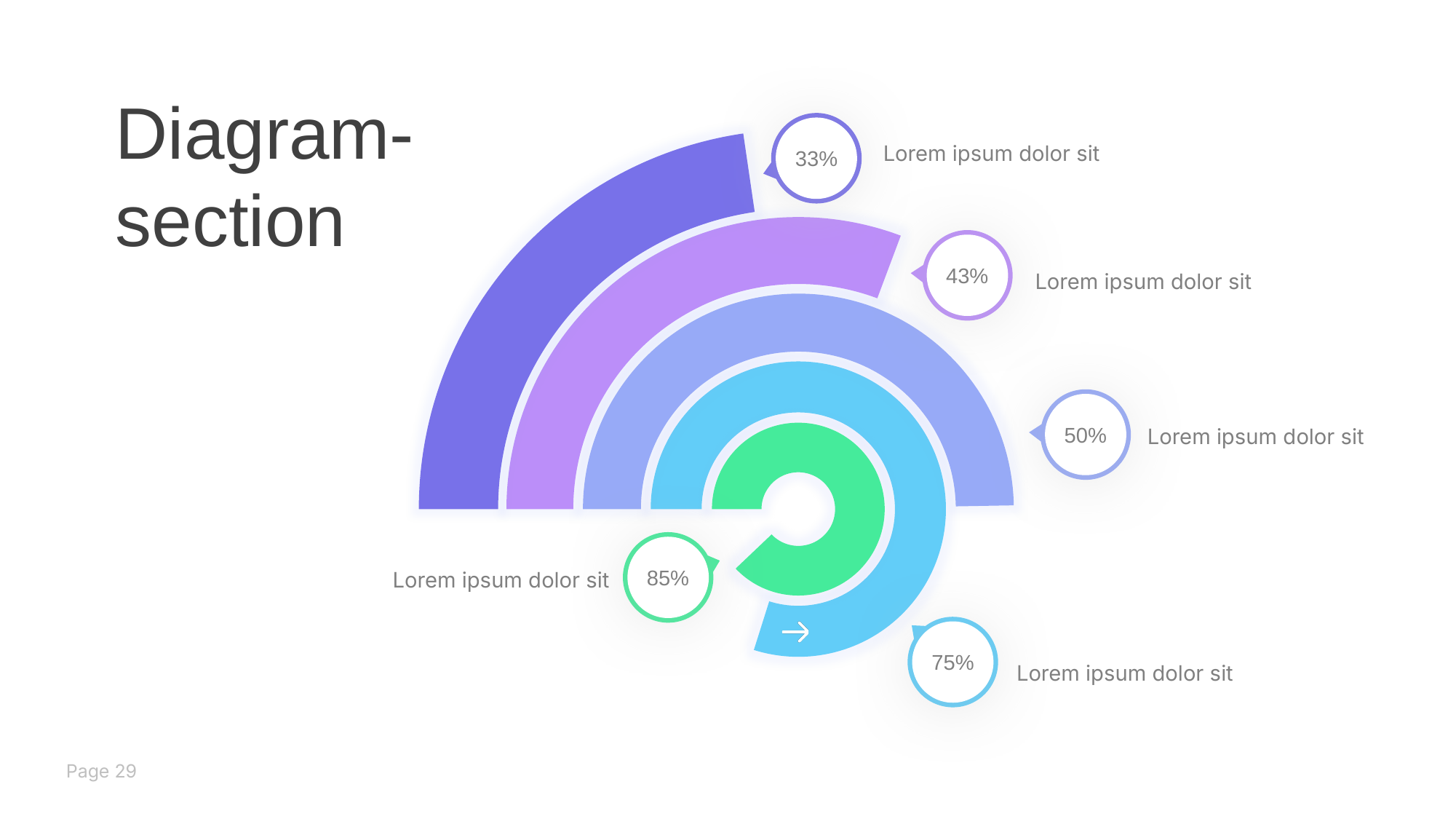

Diagram-section

33%
Lorem ipsum dolor sit

43%
Lorem ipsum dolor sit

Lorem ipsum dolor sit
50%

85%
Lorem ipsum dolor sit

75%

Lorem ipsum dolor sit